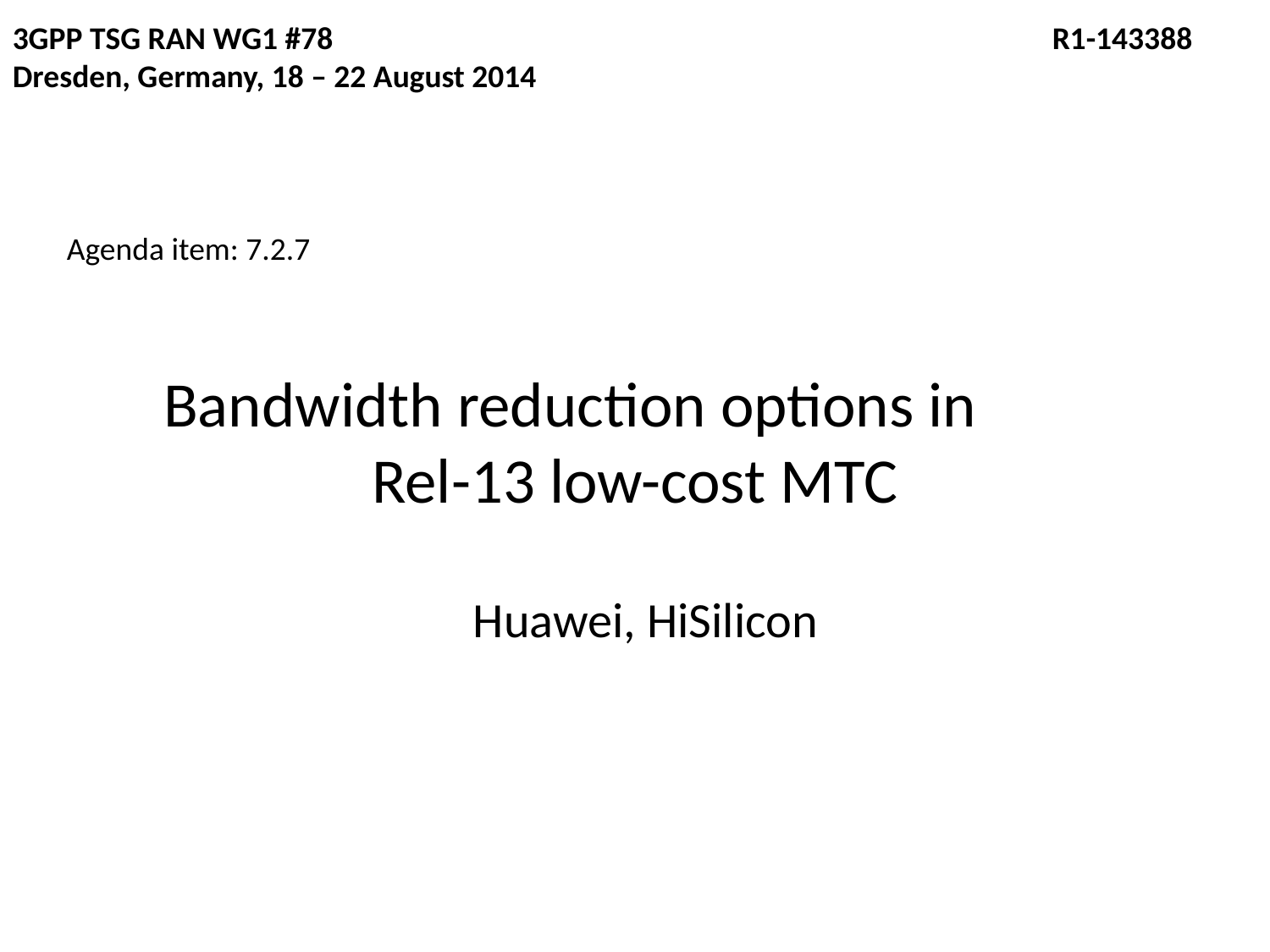

3GPP TSG RAN WG1 #78					                     R1-143388
Dresden, Germany, 18 – 22 August 2014
Agenda item: 7.2.7
# Bandwidth reduction options in          Rel-13 low-cost MTC
Huawei, HiSilicon